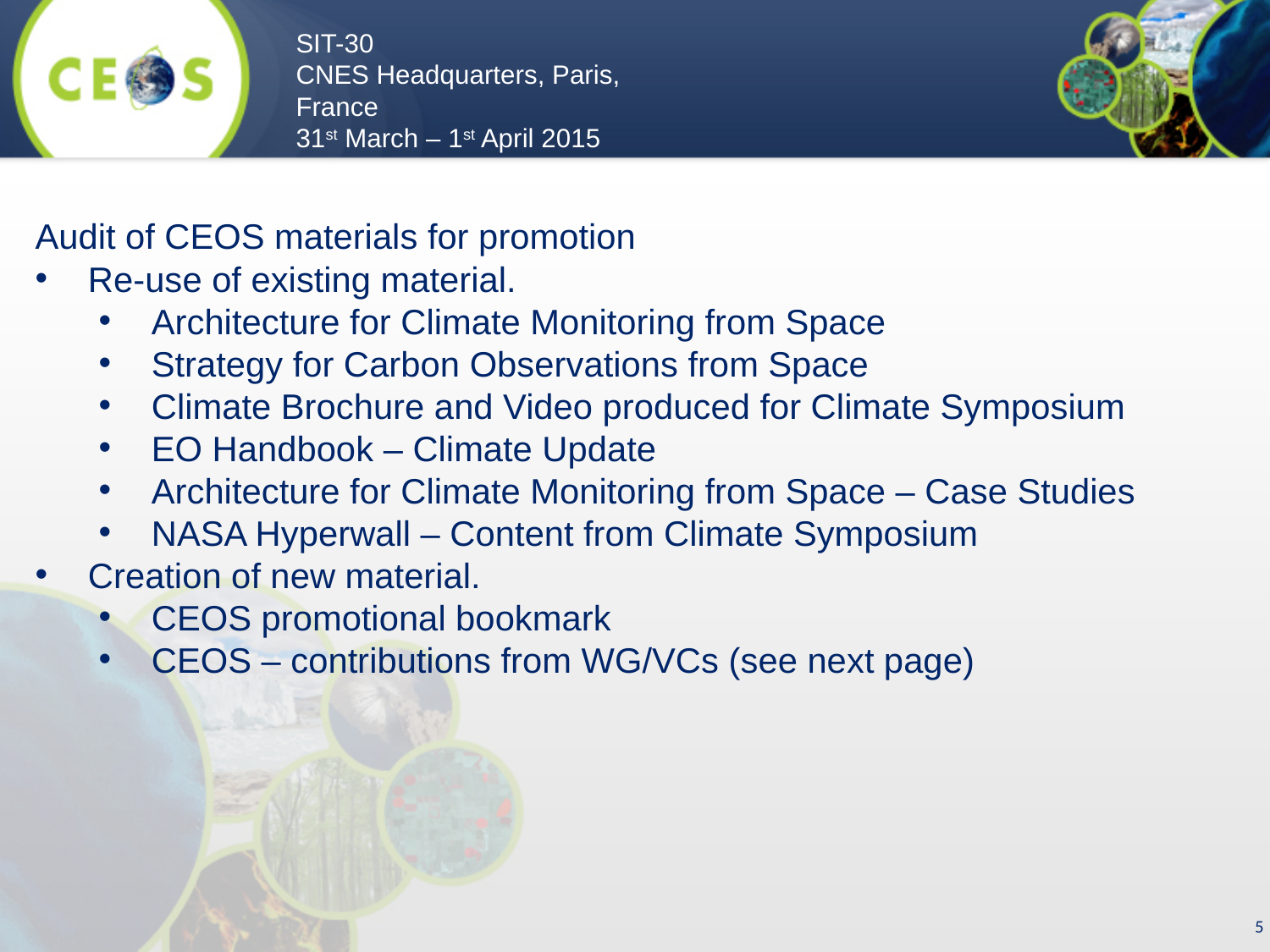

Audit of CEOS materials for promotion
Re-use of existing material.
Architecture for Climate Monitoring from Space
Strategy for Carbon Observations from Space
Climate Brochure and Video produced for Climate Symposium
EO Handbook – Climate Update
Architecture for Climate Monitoring from Space – Case Studies
NASA Hyperwall – Content from Climate Symposium
Creation of new material.
CEOS promotional bookmark
CEOS – contributions from WG/VCs (see next page)
5